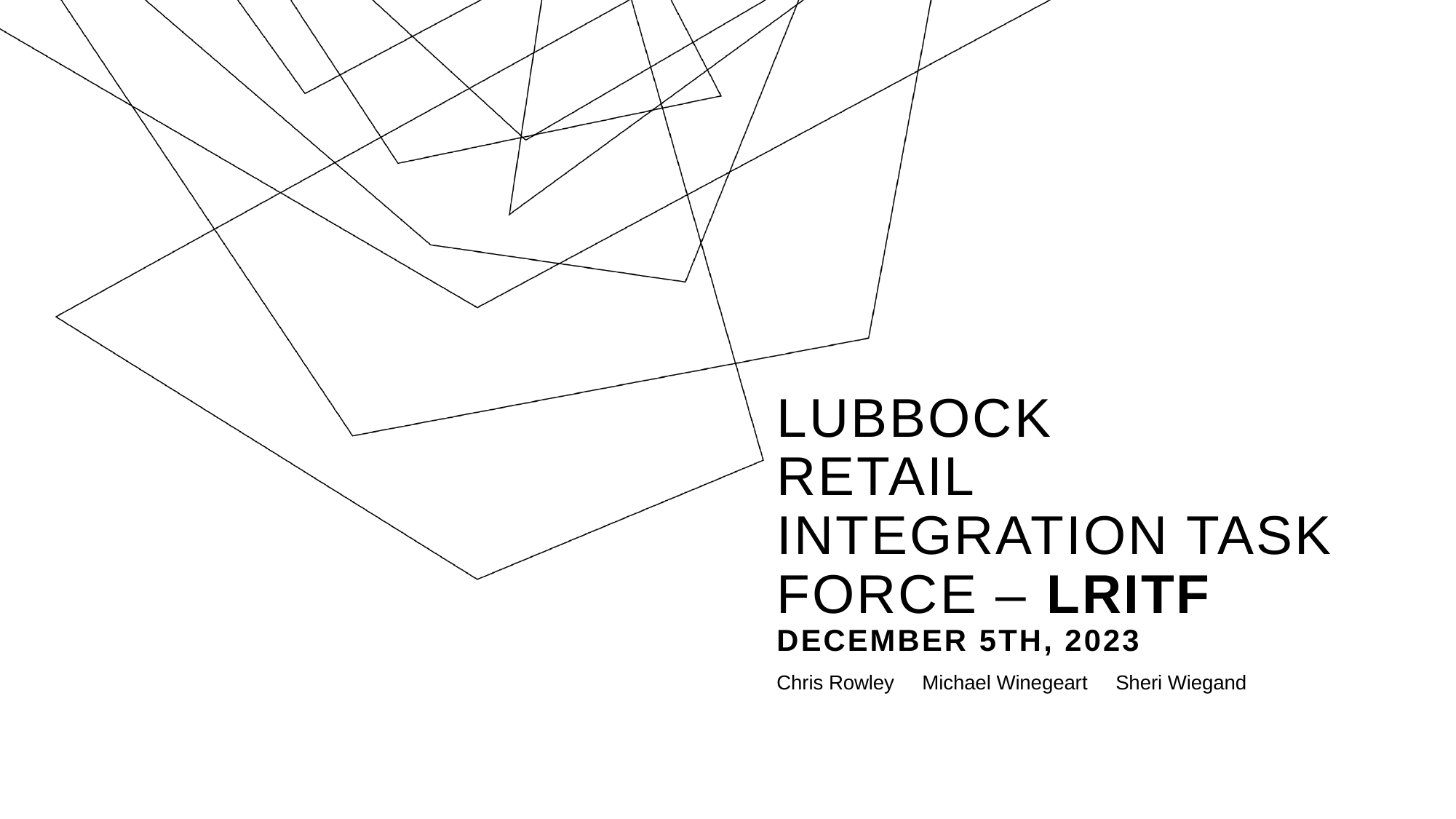

# Lubbock Retail Integration Task Force – LRITF December 5th, 2023
Chris Rowley     Michael Winegeart     Sheri Wiegand